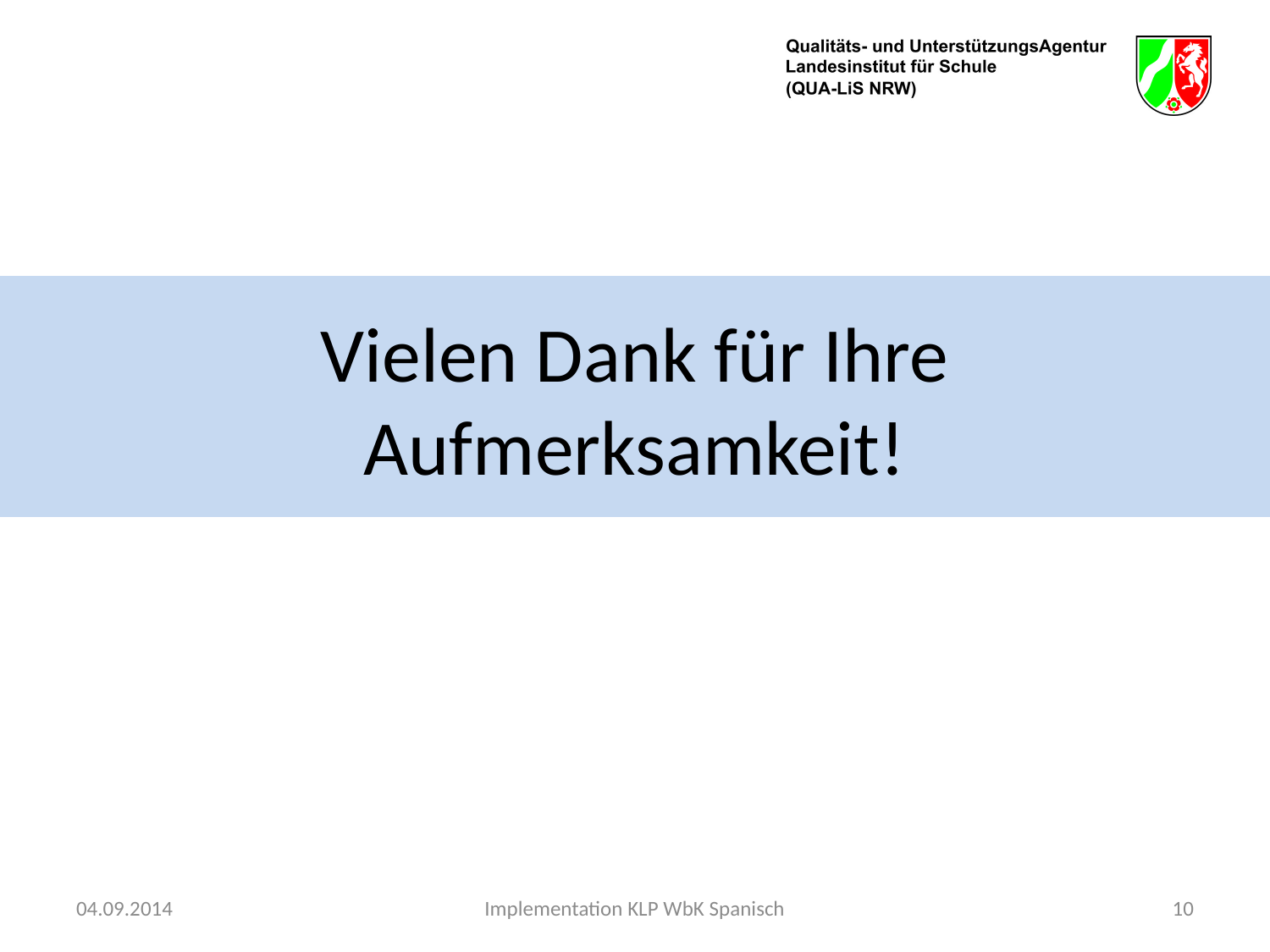

# Vielen Dank für Ihre Aufmerksamkeit!

04.09.2014
Implementation KLP WbK Spanisch
10